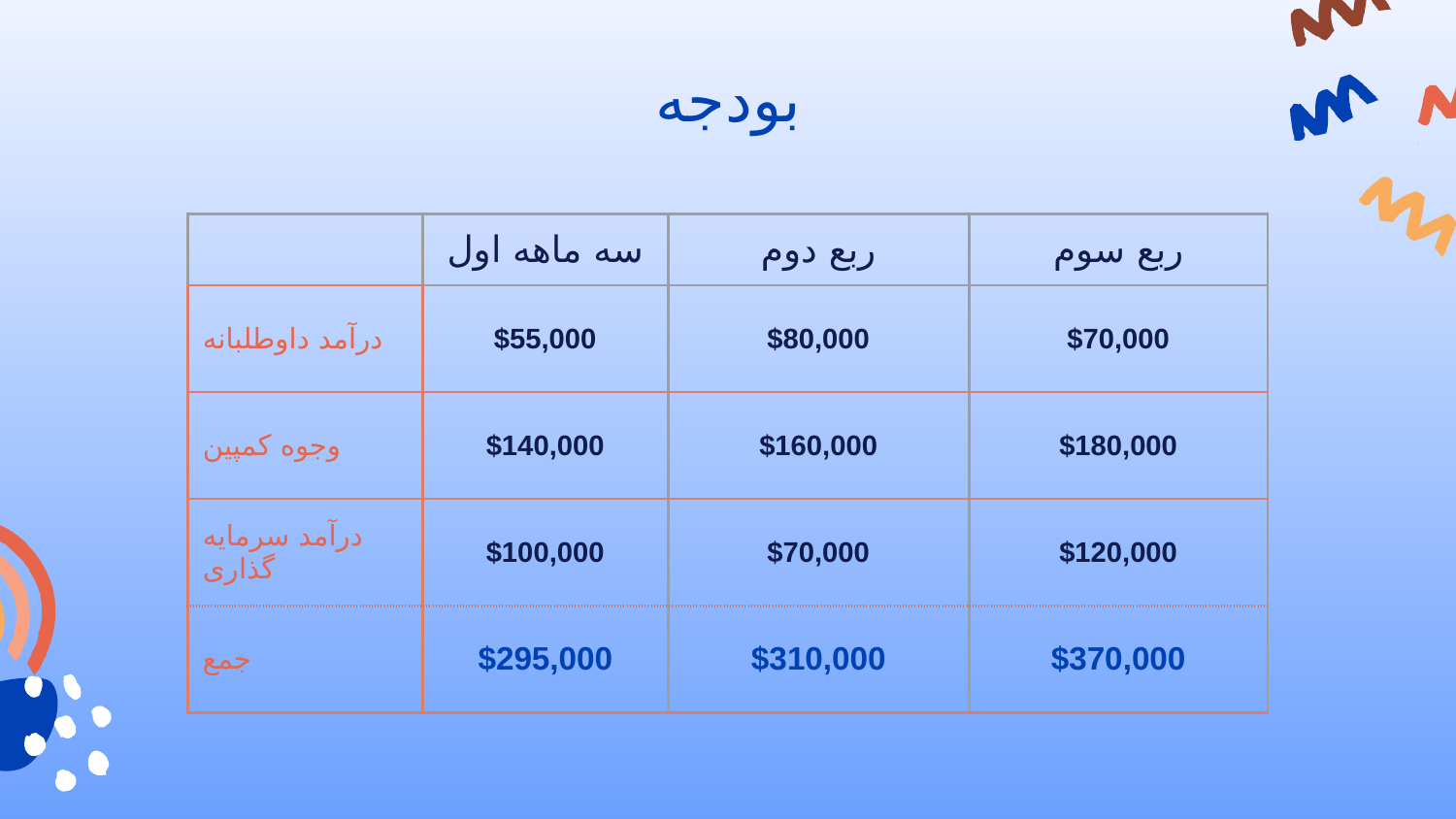

# بودجه
|  | سه ماهه اول | ربع دوم | ربع سوم |
| --- | --- | --- | --- |
| درآمد داوطلبانه | $55,000 | $80,000 | $70,000 |
| وجوه کمپین | $140,000 | $160,000 | $180,000 |
| درآمد سرمایه گذاری | $100,000 | $70,000 | $120,000 |
| جمع | $295,000 | $310,000 | $370,000 |